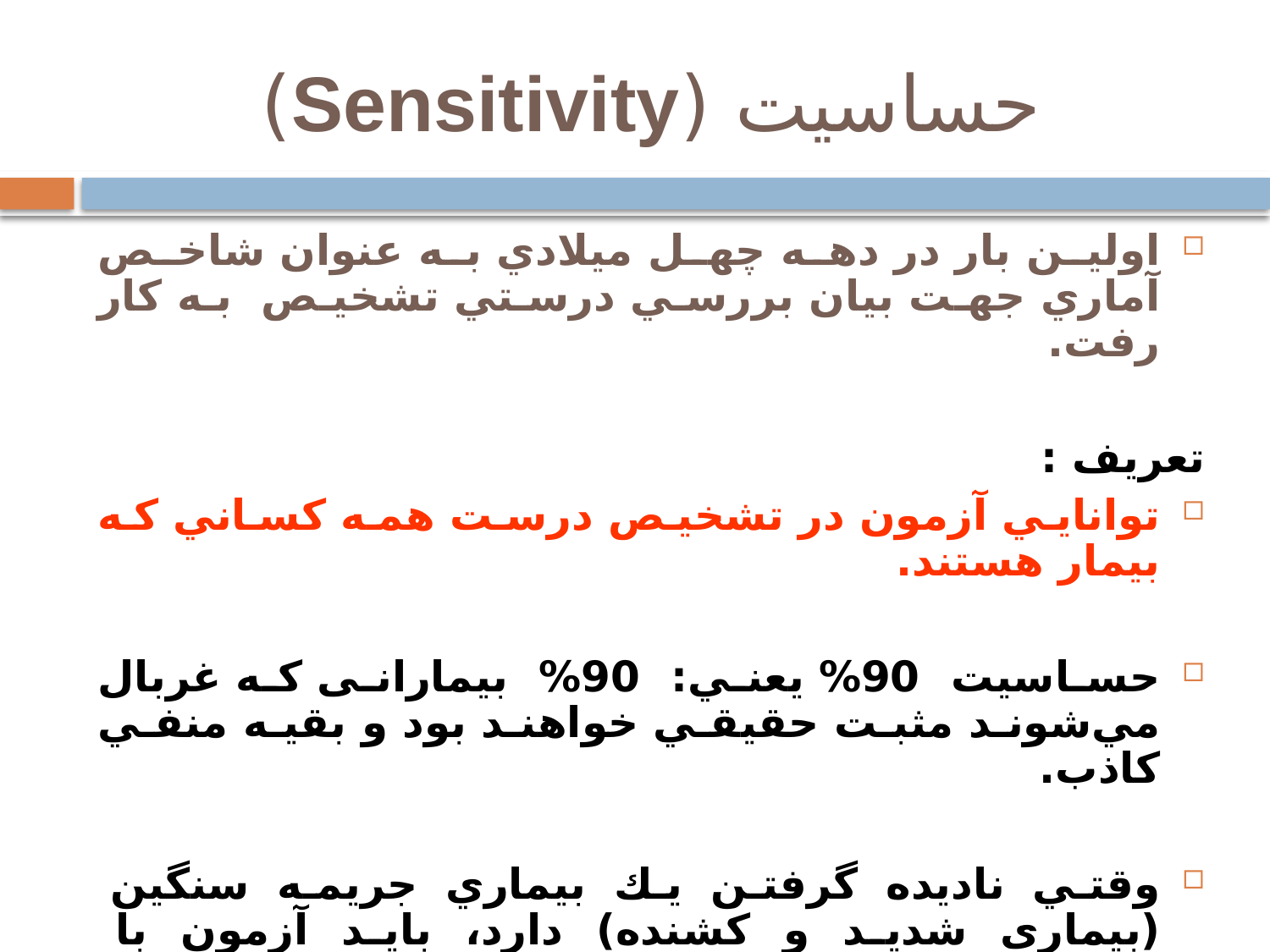

# حساسيت (Sensitivity)
اولين بار در دهه چهل ميلادي به عنوان شاخص آماري جهت بيان بررسي درستي تشخيص  به كار رفت.

تعريف :
توانايي آزمون در تشخيص درست همه كساني كه بيمار هستند.

حساسيت 90% يعني: 90% بیمارانی كه غربال مي‌شوند مثبت حقيقي خواهند بود و بقيه منفي كاذب.

وقتي ناديده گرفتن يك بيماري جريمه سنگين (بیماری شدید و کشنده) دارد، بايد آزمون با حساسيت بالا به كار رود.